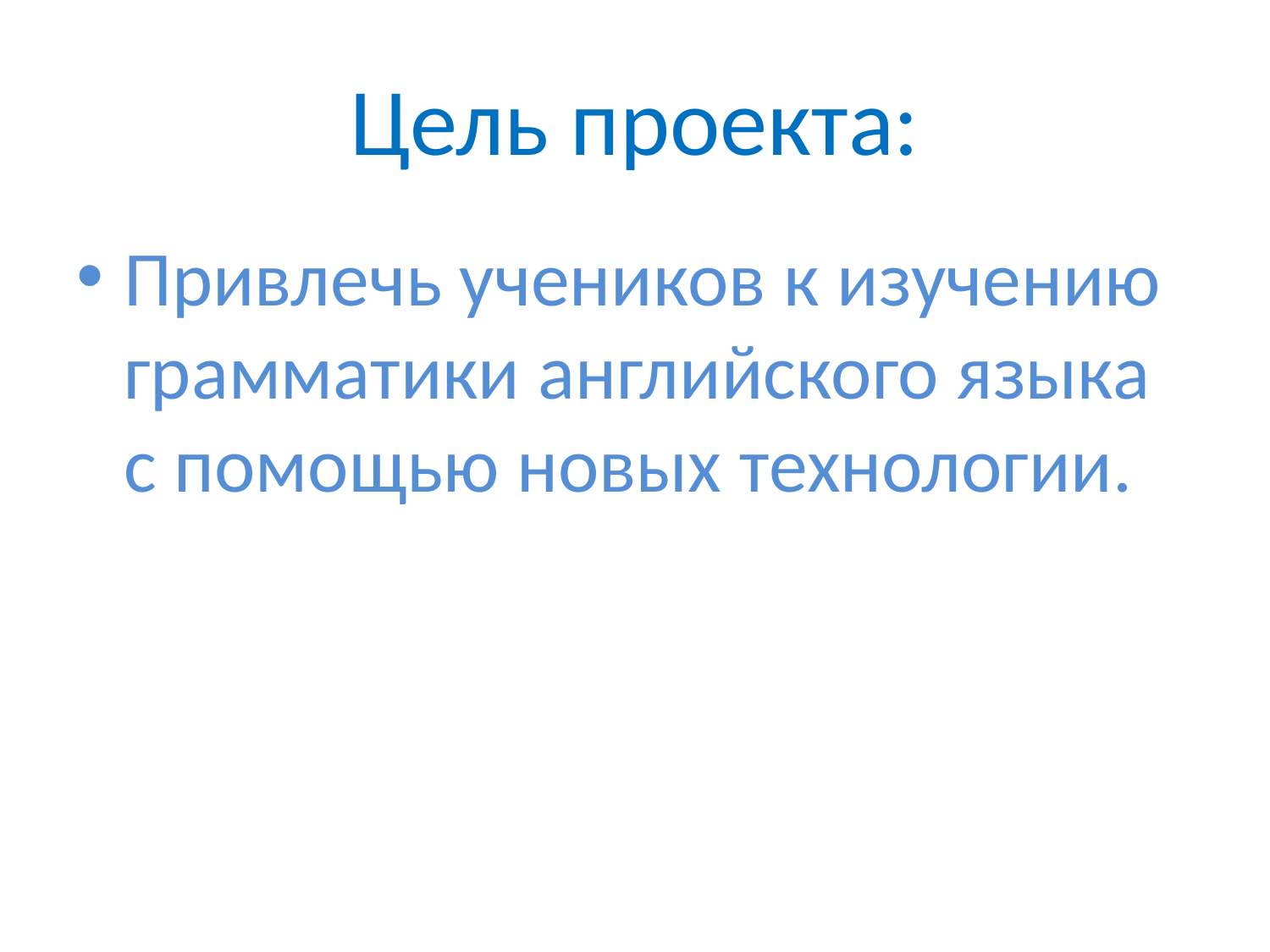

# Цель проекта:
Привлечь учеников к изучению грамматики английского языка с помощью новых технологии.